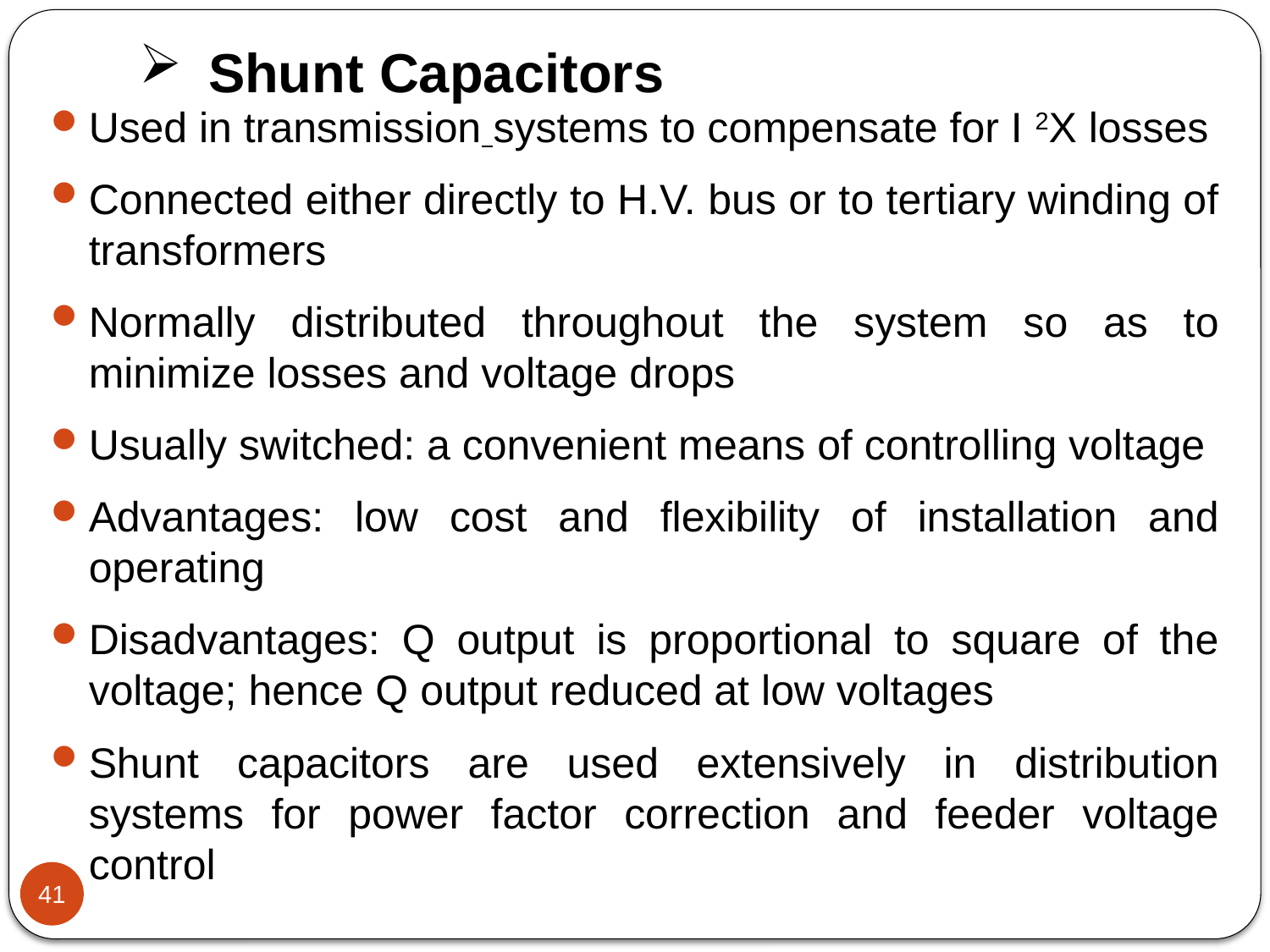

# Shunt Capacitors
Used in transmission systems to compensate for I 2X losses
Connected either directly to H.V. bus or to tertiary winding of transformers
Normally distributed throughout the system so as to minimize losses and voltage drops
Usually switched: a convenient means of controlling voltage
Advantages: low cost and flexibility of installation and operating
Disadvantages: Q output is proportional to square of the voltage; hence Q output reduced at low voltages
Shunt capacitors are used extensively in distribution systems for power factor correction and feeder voltage control

41